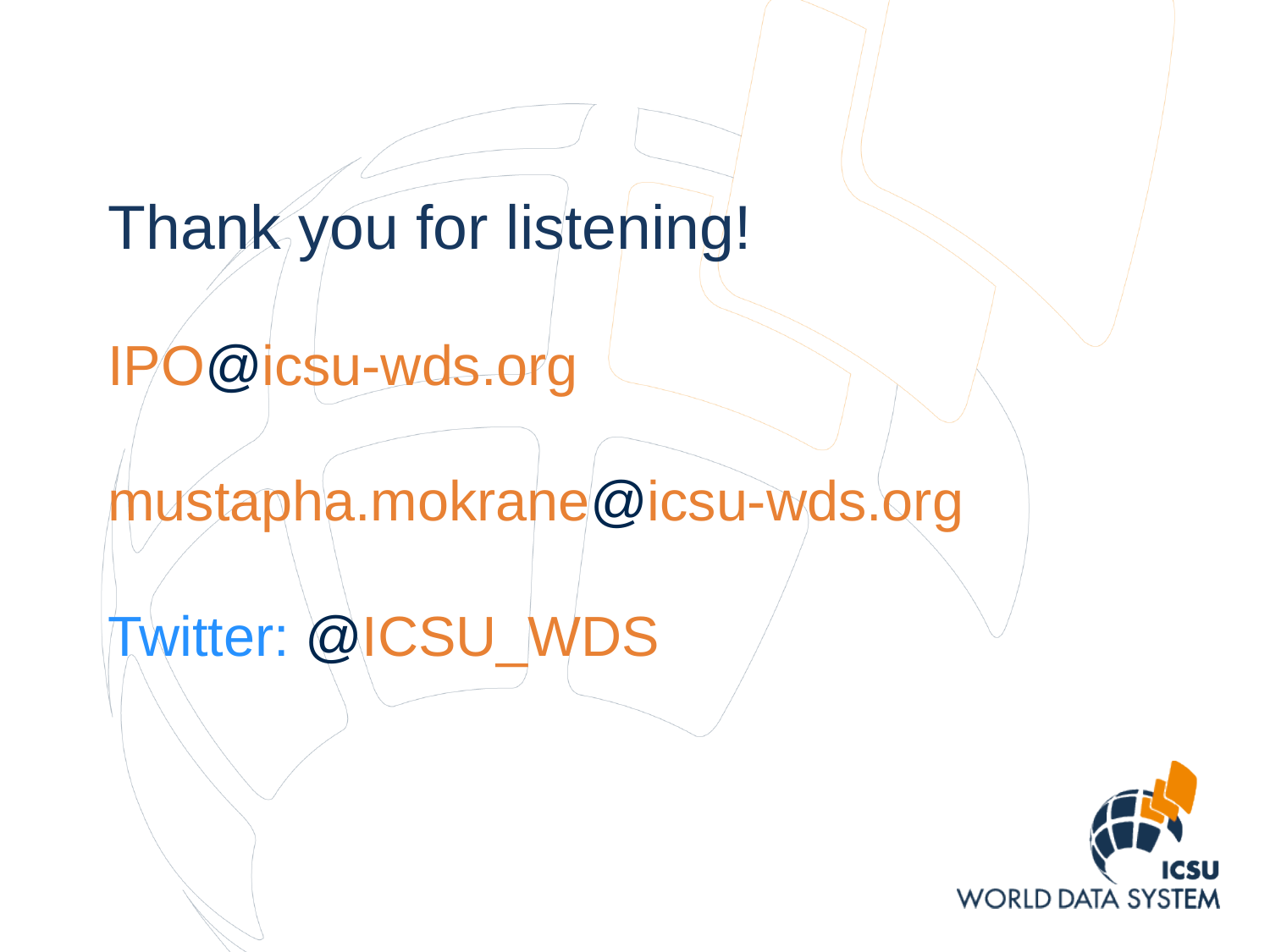

# Thank you for listening! IPO@icsu-wds.org mustapha.mokrane@icsu-wds.org Twitter: @ICSU_WDS